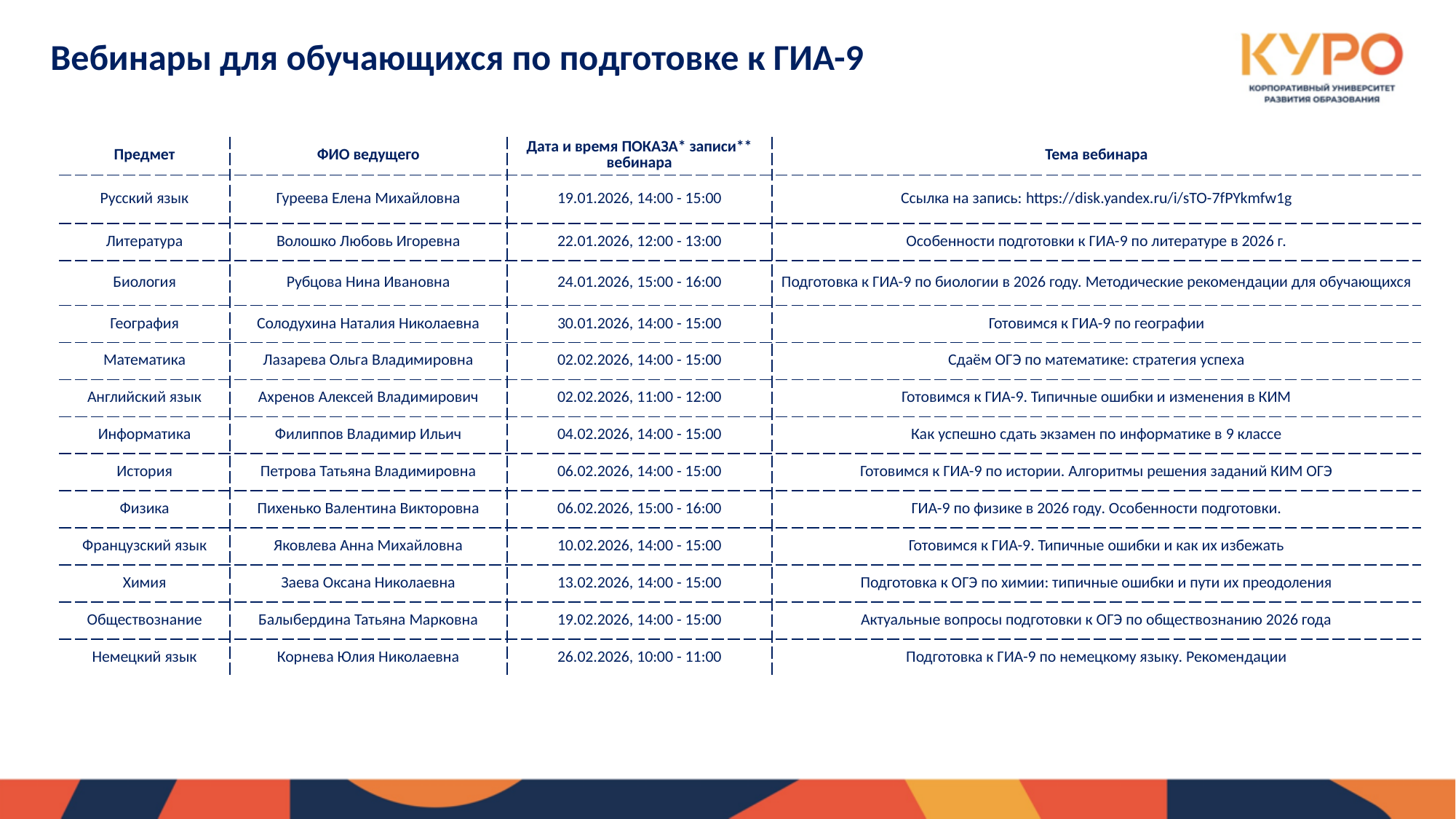

Вебинары для обучающихся по подготовке к ГИА-9
| Предмет | ФИО ведущего | Дата и время ПОКАЗА\* записи\*\* вебинара | Тема вебинара |
| --- | --- | --- | --- |
| Русский язык | Гуреева Елена Михайловна | 19.01.2026, 14:00 - 15:00 | Ссылка на запись: https://disk.yandex.ru/i/sTO-7fPYkmfw1g |
| Литература | Волошко Любовь Игоревна | 22.01.2026, 12:00 - 13:00 | Особенности подготовки к ГИА-9 по литературе в 2026 г. |
| Биология | Рубцова Нина Ивановна | 24.01.2026, 15:00 - 16:00 | Подготовка к ГИА-9 по биологии в 2026 году. Методические рекомендации для обучающихся |
| География | Солодухина Наталия Николаевна | 30.01.2026, 14:00 - 15:00 | Готовимся к ГИА-9 по географии |
| Математика | Лазарева Ольга Владимировна | 02.02.2026, 14:00 - 15:00 | Сдаём ОГЭ по математике: стратегия успеха |
| Английский язык | Ахренов Алексей Владимирович | 02.02.2026, 11:00 - 12:00 | Готовимся к ГИА-9. Типичные ошибки и изменения в КИМ |
| Информатика | Филиппов Владимир Ильич | 04.02.2026, 14:00 - 15:00 | Как успешно сдать экзамен по информатике в 9 классе |
| История | Петрова Татьяна Владимировна | 06.02.2026, 14:00 - 15:00 | Готовимся к ГИА-9 по истории. Алгоритмы решения заданий КИМ ОГЭ |
| Физика | Пихенько Валентина Викторовна | 06.02.2026, 15:00 - 16:00 | ГИА-9 по физике в 2026 году. Особенности подготовки. |
| Французский язык | Яковлева Анна Михайловна | 10.02.2026, 14:00 - 15:00 | Готовимся к ГИА-9. Типичные ошибки и как их избежать |
| Химия | Заева Оксана Николаевна | 13.02.2026, 14:00 - 15:00 | Подготовка к ОГЭ по химии: типичные ошибки и пути их преодоления |
| Обществознание | Балыбердина Татьяна Марковна | 19.02.2026, 14:00 - 15:00 | Актуальные вопросы подготовки к ОГЭ по обществознанию 2026 года |
| Немецкий язык | Корнева Юлия Николаевна | 26.02.2026, 10:00 - 11:00 | Подготовка к ГИА-9 по немецкому языку. Рекомендации |